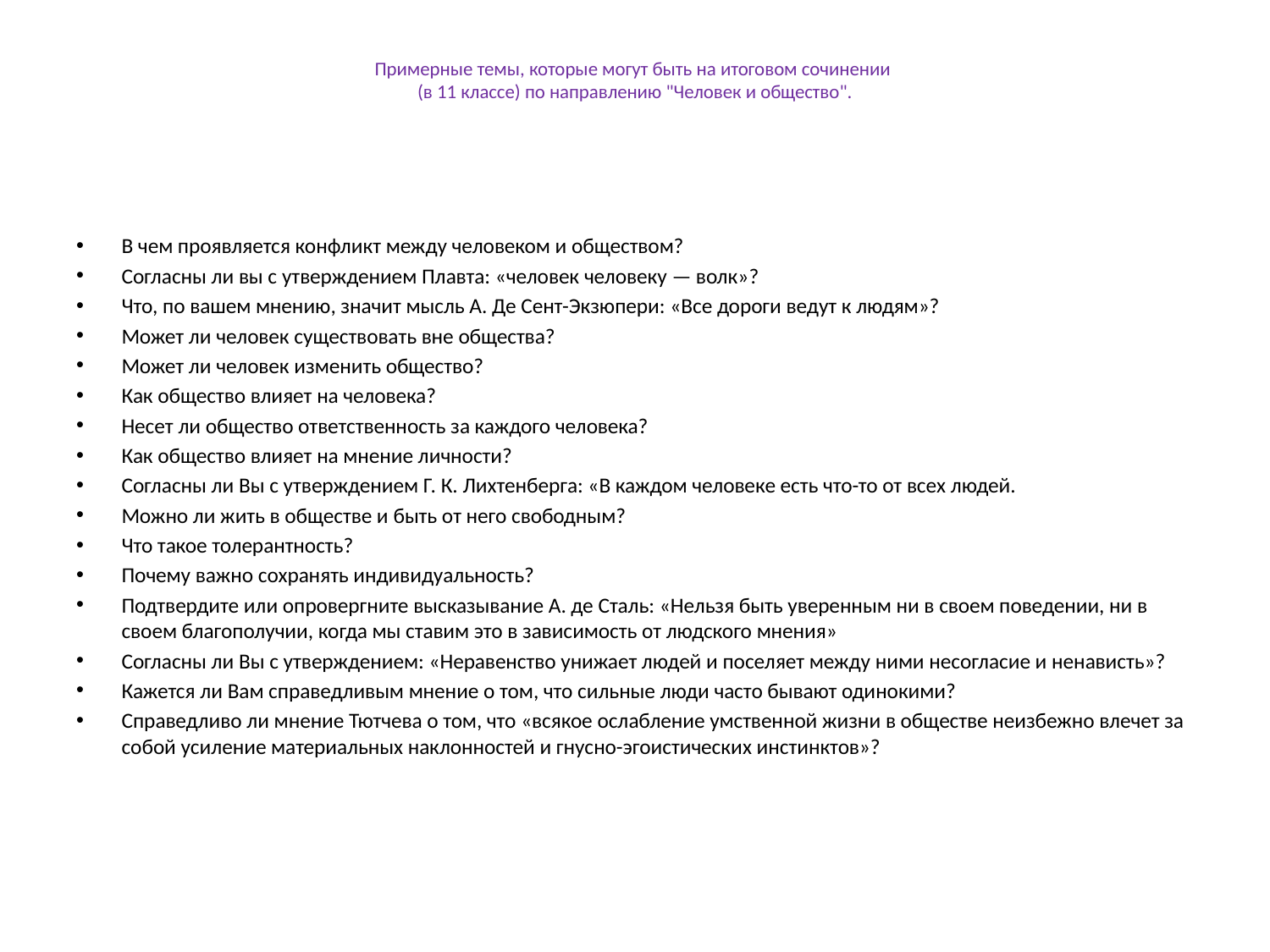

# Примерные темы, которые могут быть на итоговом сочинении (в 11 классе) по направлению "Человек и общество".

В чем проявляется конфликт между человеком и обществом?
Согласны ли вы с утверждением Плавта: «человек человеку — волк»?
Что, по вашем мнению, значит мысль А. Де Сент-Экзюпери: «Все дороги ведут к людям»?
Может ли человек существовать вне общества?
Может ли человек изменить общество?
Как общество влияет на человека?
Несет ли общество ответственность за каждого человека?
Как общество влияет на мнение личности?
Согласны ли Вы с утверждением Г. К. Лихтенберга: «В каждом человеке есть что-то от всех людей.
Можно ли жить в обществе и быть от него свободным?
Что такое толерантность?
Почему важно сохранять индивидуальность?
Подтвердите или опровергните высказывание А. де Сталь: «Нельзя быть уверенным ни в своем поведении, ни в своем благополучии, когда мы ставим это в зависимость от людского мнения»
Согласны ли Вы с утверждением: «Неравенство унижает людей и поселяет между ними несогласие и ненависть»?
Кажется ли Вам справедливым мнение о том, что сильные люди часто бывают одинокими?
Справедливо ли мнение Тютчева о том, что «всякое ослабление умственной жизни в обществе неизбежно влечет за собой усиление материальных наклонностей и гнусно-эгоистических инстинктов»?